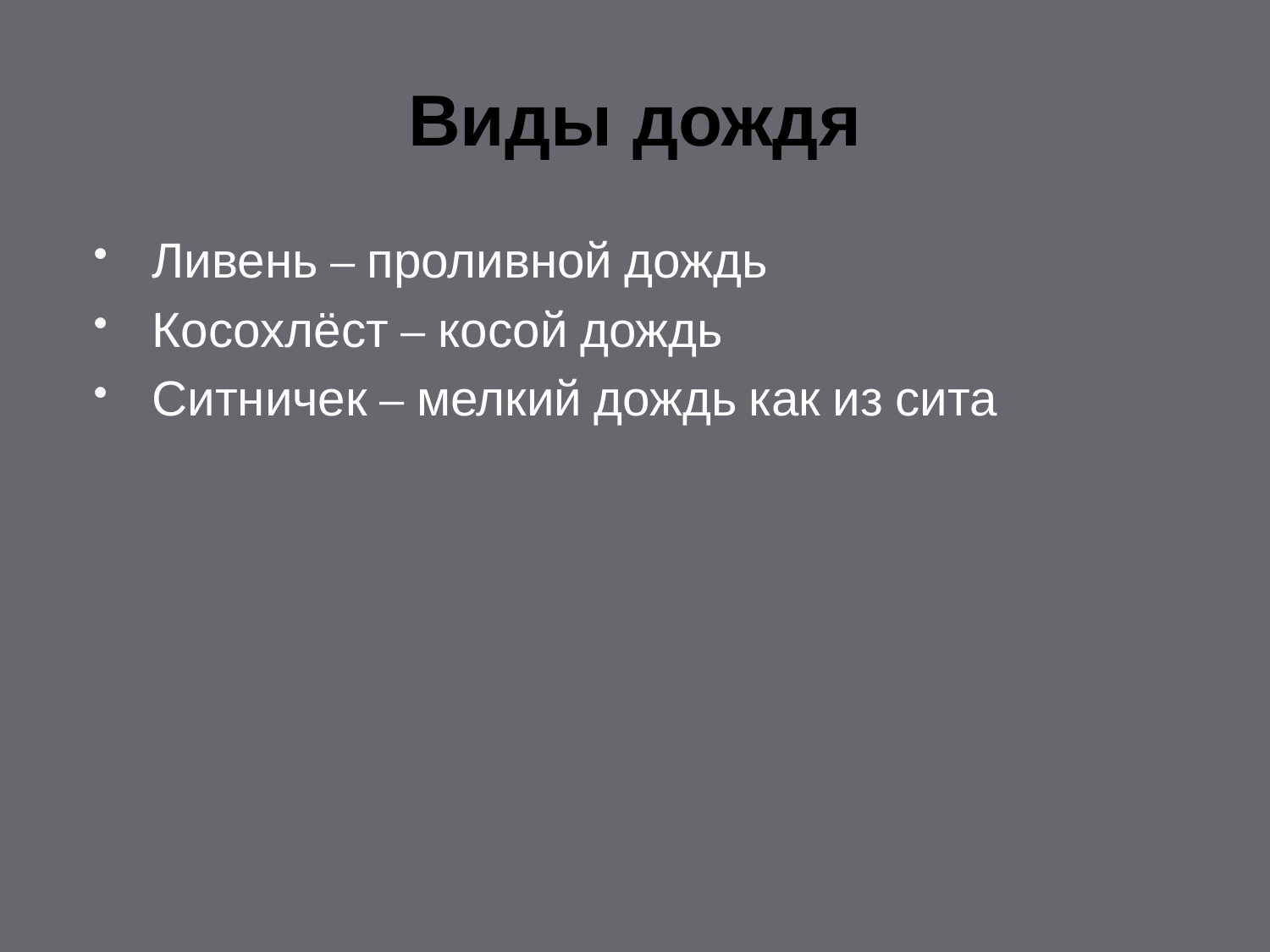

# Виды дождя
Ливень – проливной дождь
Косохлёст – косой дождь
Ситничек – мелкий дождь как из сита